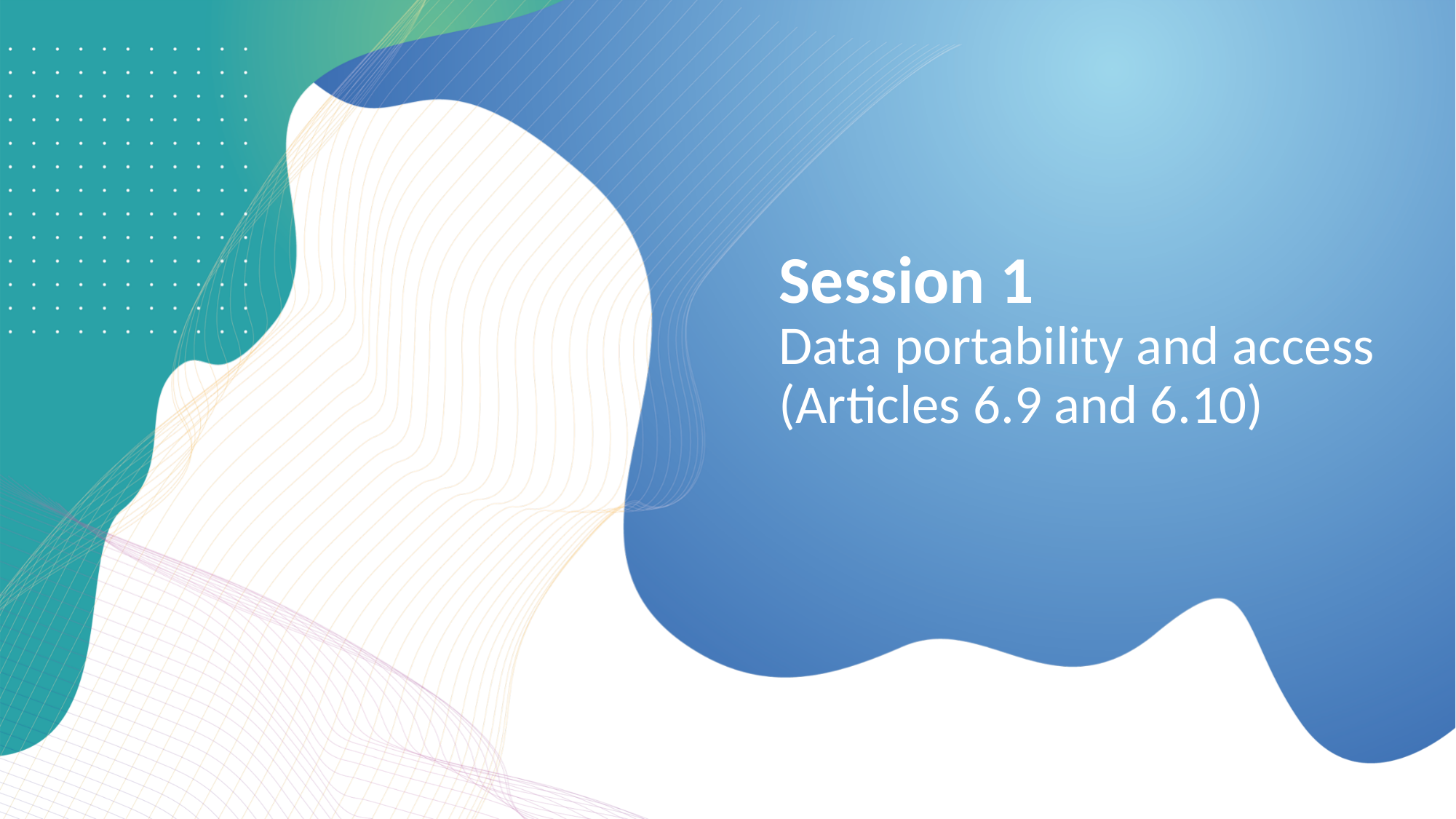

Session 1
Data portability and access (Articles 6.9 and 6.10)